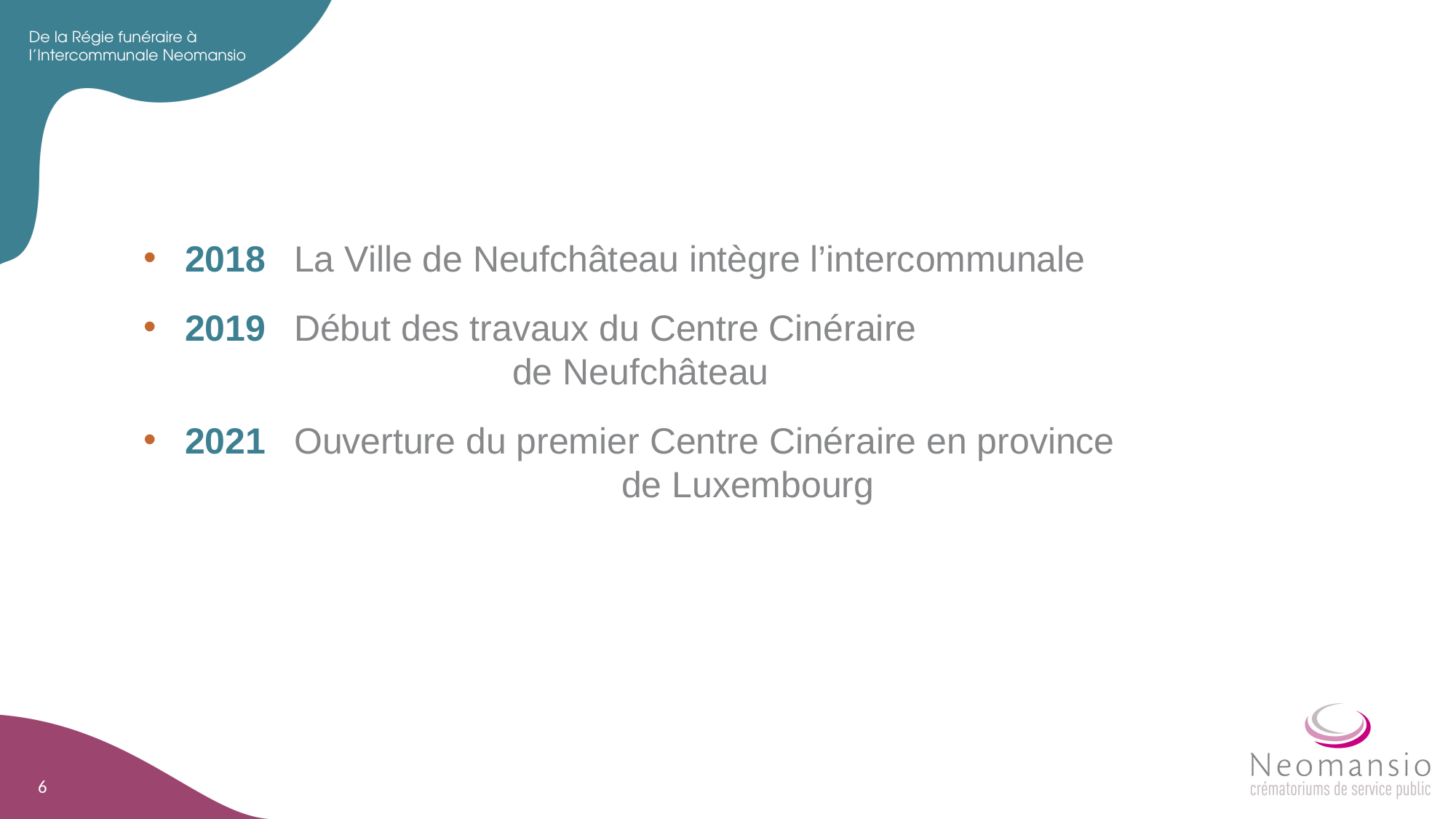

De la Régie funéraire à l’Intercommunale Neomansio
2018	La Ville de Neufchâteau intègre l’intercommunale
2019	Début des travaux du Centre Cinéraire
			de Neufchâteau
2021	Ouverture du premier Centre Cinéraire en province 						de Luxembourg

6